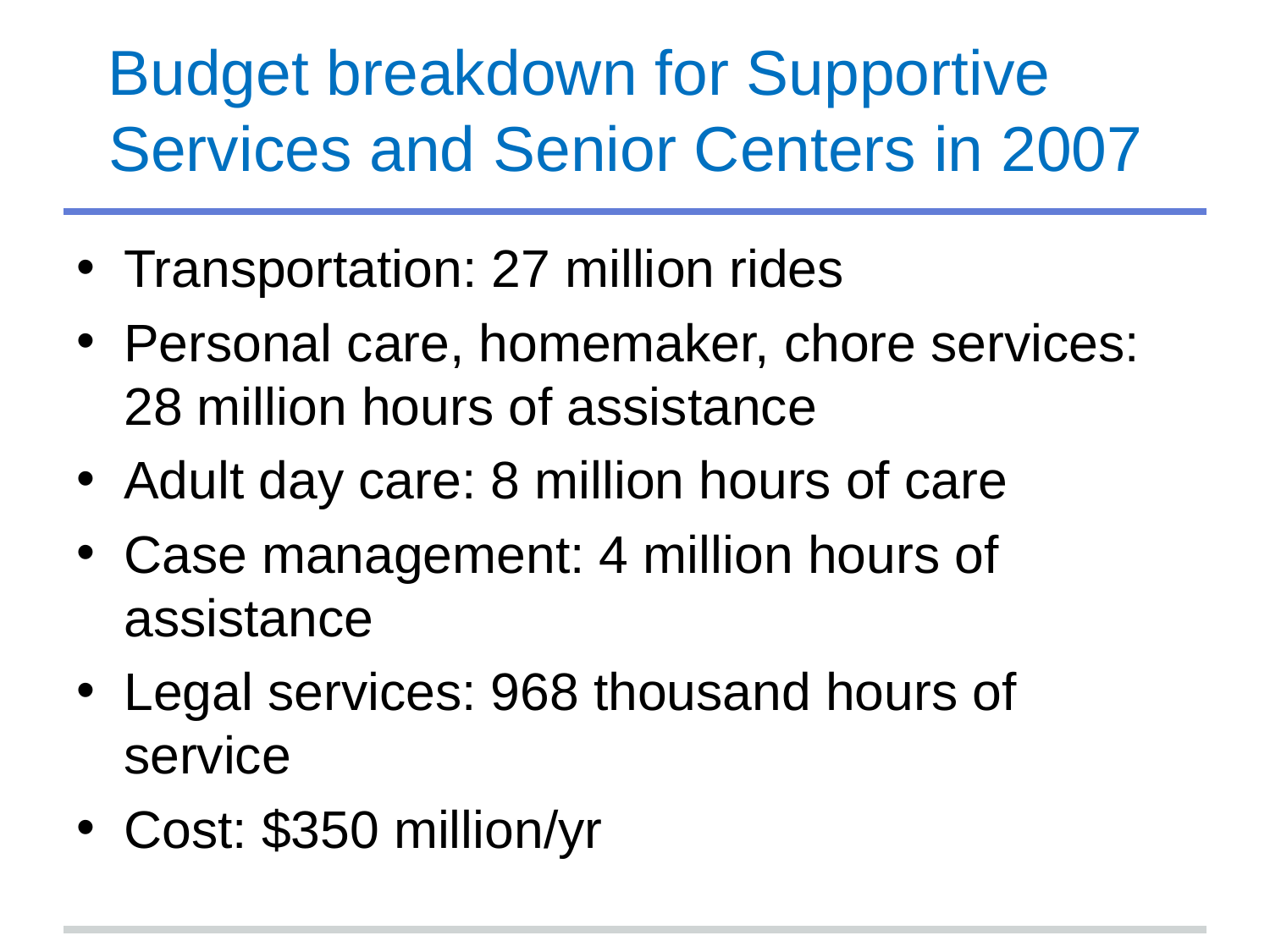

# Budget breakdown for Supportive Services and Senior Centers in 2007
Transportation: 27 million rides
Personal care, homemaker, chore services: 28 million hours of assistance
Adult day care: 8 million hours of care
Case management: 4 million hours of assistance
Legal services: 968 thousand hours of service
Cost: $350 million/yr